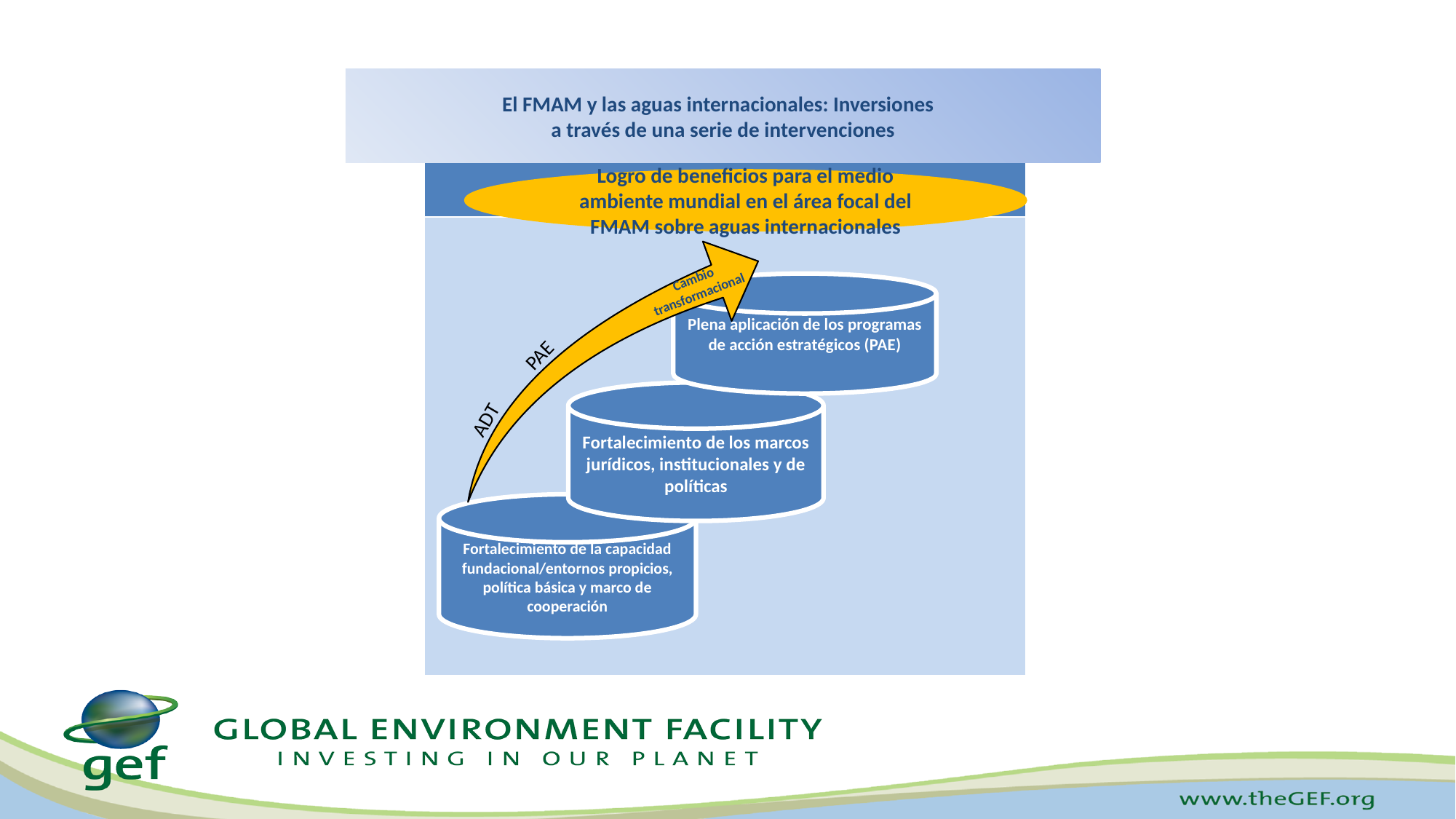

El FMAM y las aguas internacionales: Inversiones
a través de una serie de intervenciones
|  |
| --- |
|  |
Logro de beneficios para el medio ambiente mundial en el área focal del FMAM sobre aguas internacionales

Plena aplicación de los programas de acción estratégicos (PAE)

Fortalecimiento de los marcos jurídicos, institucionales y de políticas

Fortalecimiento de la capacidad fundacional/entornos propicios, política básica y marco de cooperación

Cambio transformacional

PAE
# ADT